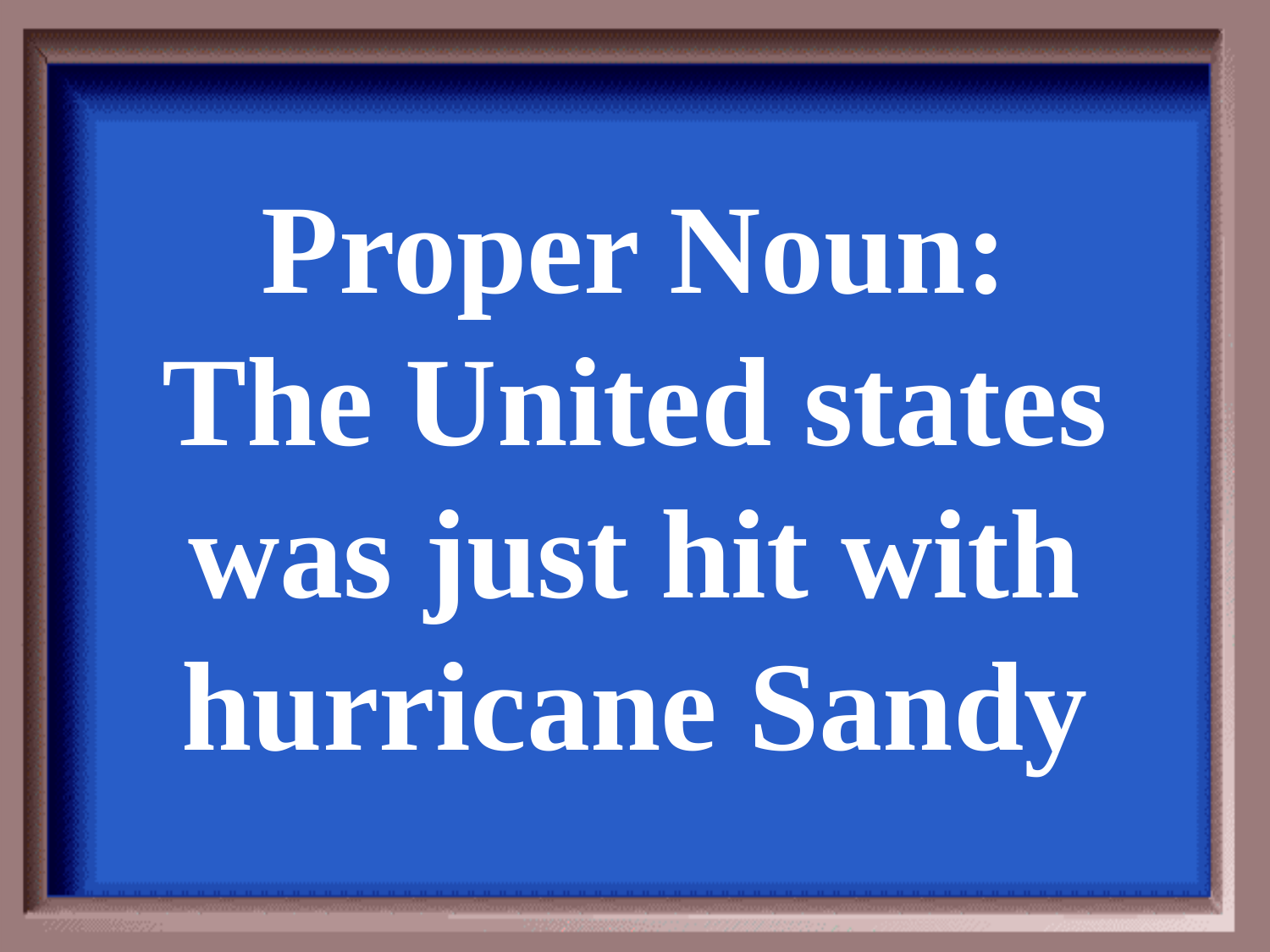

Proper Noun:
The United states was just hit with hurricane Sandy